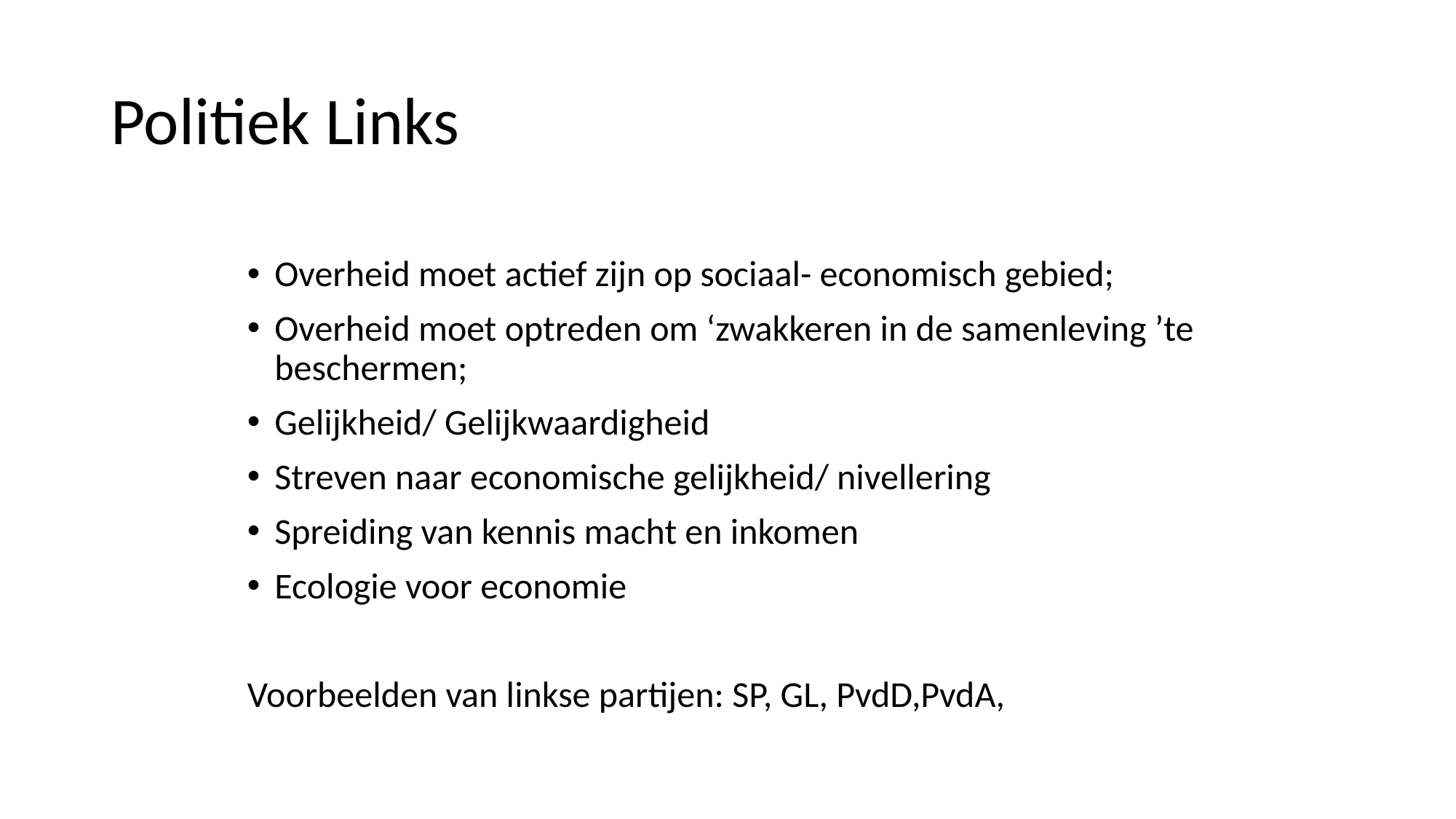

# Politiek Links

Overheid moet actief zijn op sociaal- economisch gebied;
Overheid moet optreden om ‘zwakkeren in de samenleving ’te beschermen;
Gelijkheid/ Gelijkwaardigheid
Streven naar economische gelijkheid/ nivellering
Spreiding van kennis macht en inkomen
Ecologie voor economie

Voorbeelden van linkse partijen: SP, GL, PvdD,PvdA,